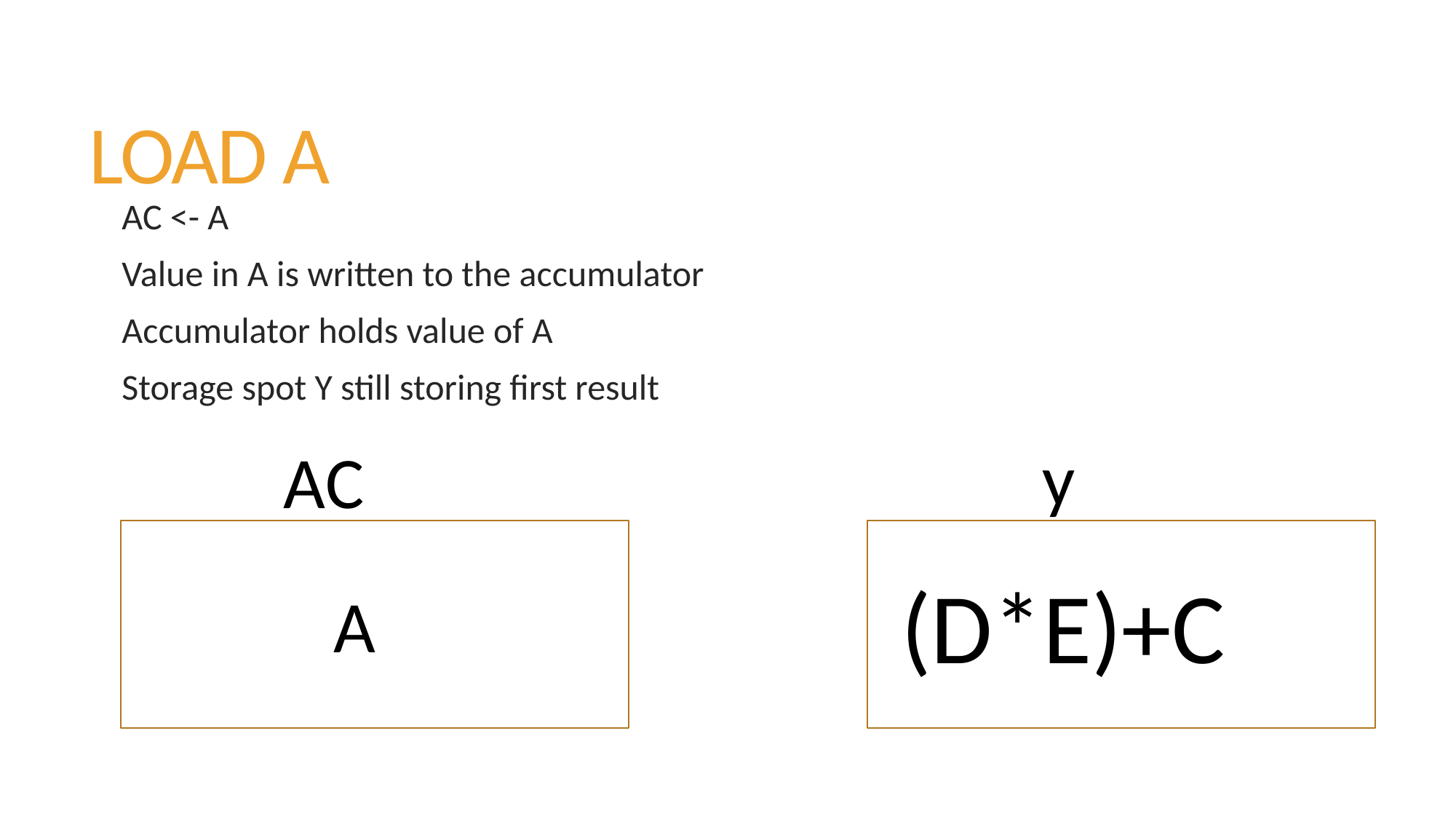

# LOAD A
AC <- A
Value in A is written to the accumulator
Accumulator holds value of A
Storage spot Y still storing first result
y
AC

(D*E)+C
A